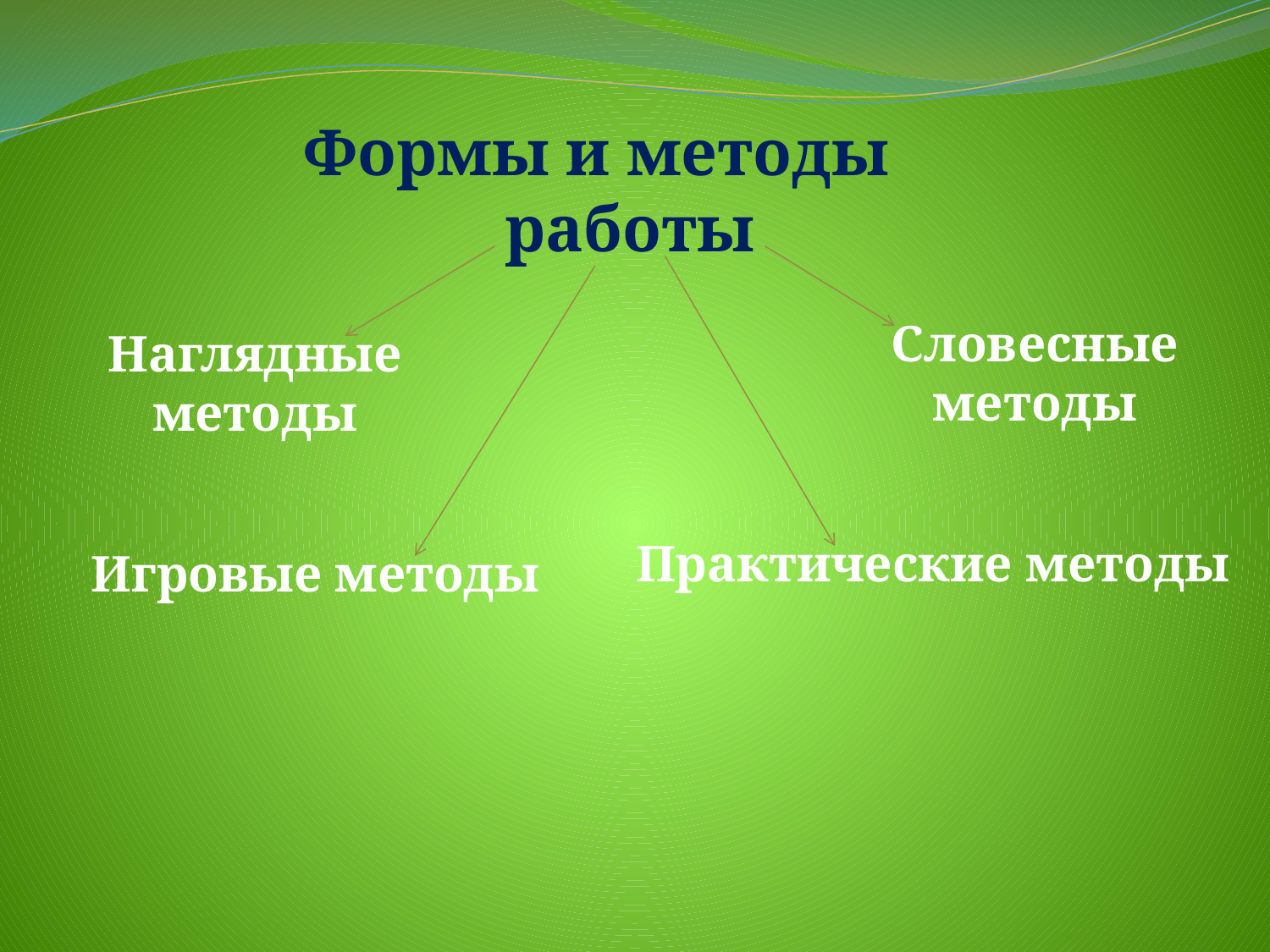

#
Формы и методы     работы
Словесные методы
Наглядные методы
Практические методы
Игровые методы